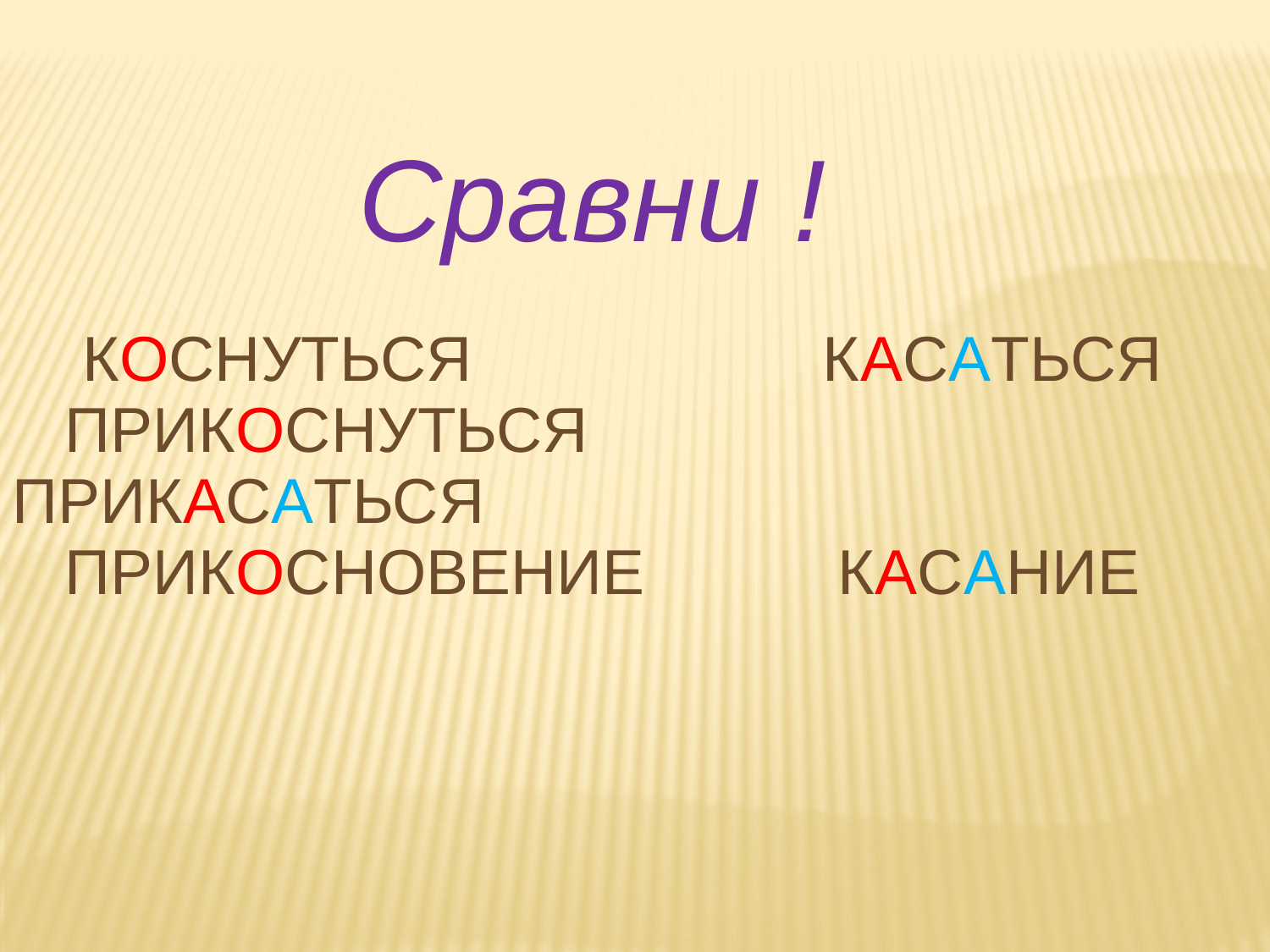

Сравни !
    коснуться                    касаться
   прикоснуться              прикасаться
   прикосновение           касание